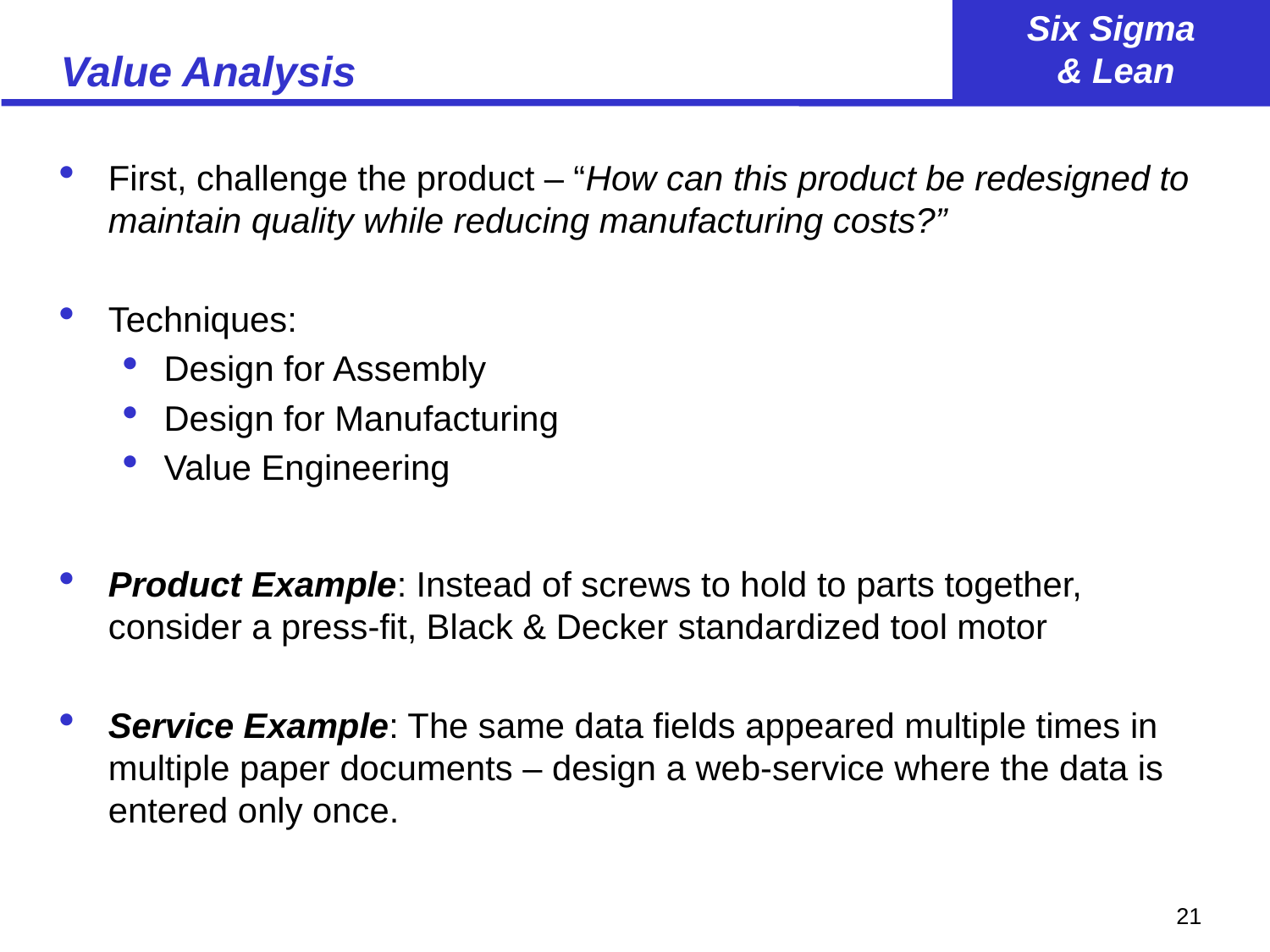

# Value Analysis
First, challenge the product – “How can this product be redesigned to maintain quality while reducing manufacturing costs?”

Techniques:
Design for Assembly
Design for Manufacturing
Value Engineering

Product Example: Instead of screws to hold to parts together, consider a press-fit, Black & Decker standardized tool motor

Service Example: The same data fields appeared multiple times in multiple paper documents – design a web-service where the data is entered only once.